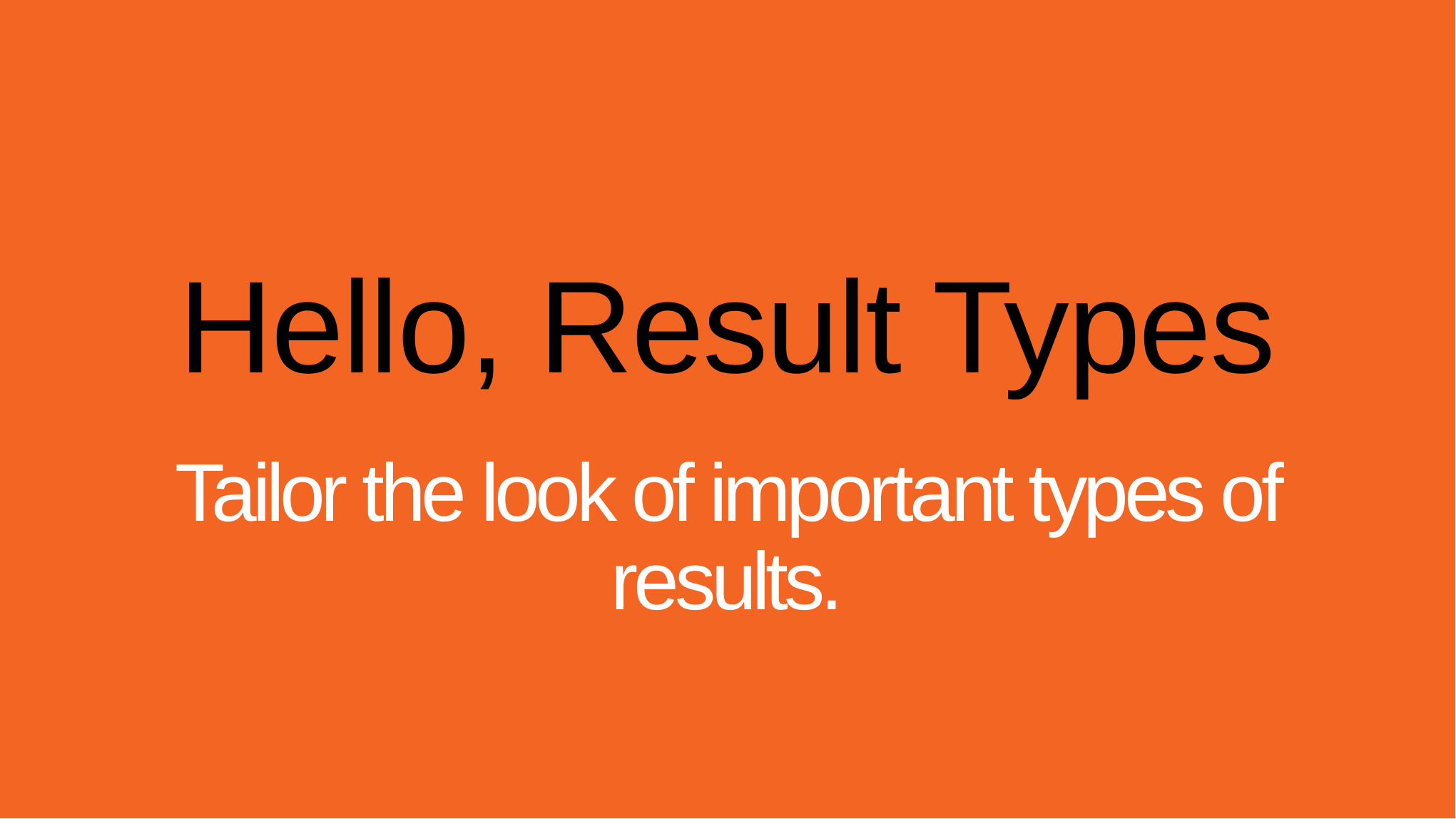

# Hello, Result Types
Tailor the look of important types of results.